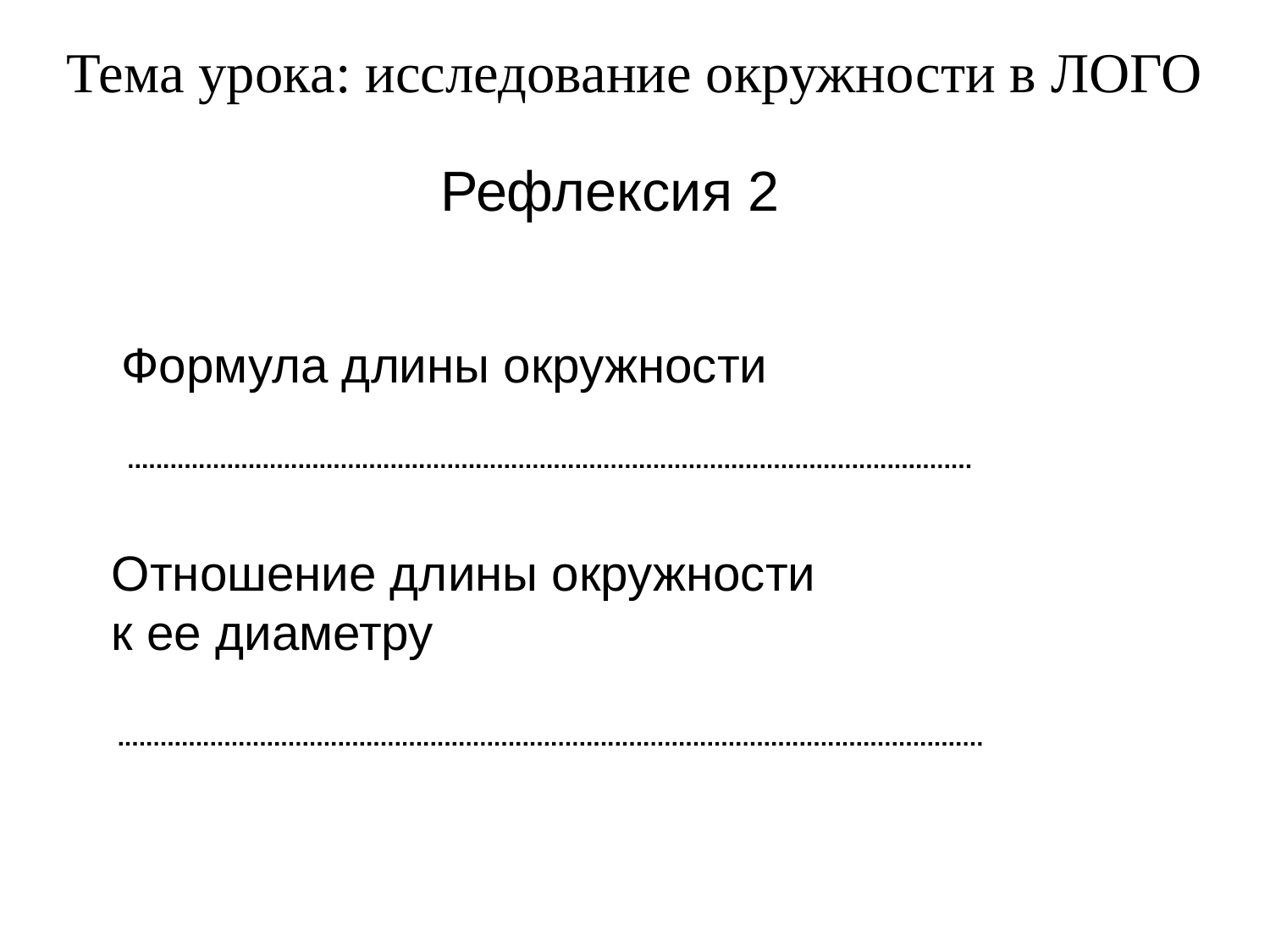

Тема урока: исследование окружности в ЛОГО
Рефлексия 2
Формула длины окружности

Отношение длины окружности к ее диаметру